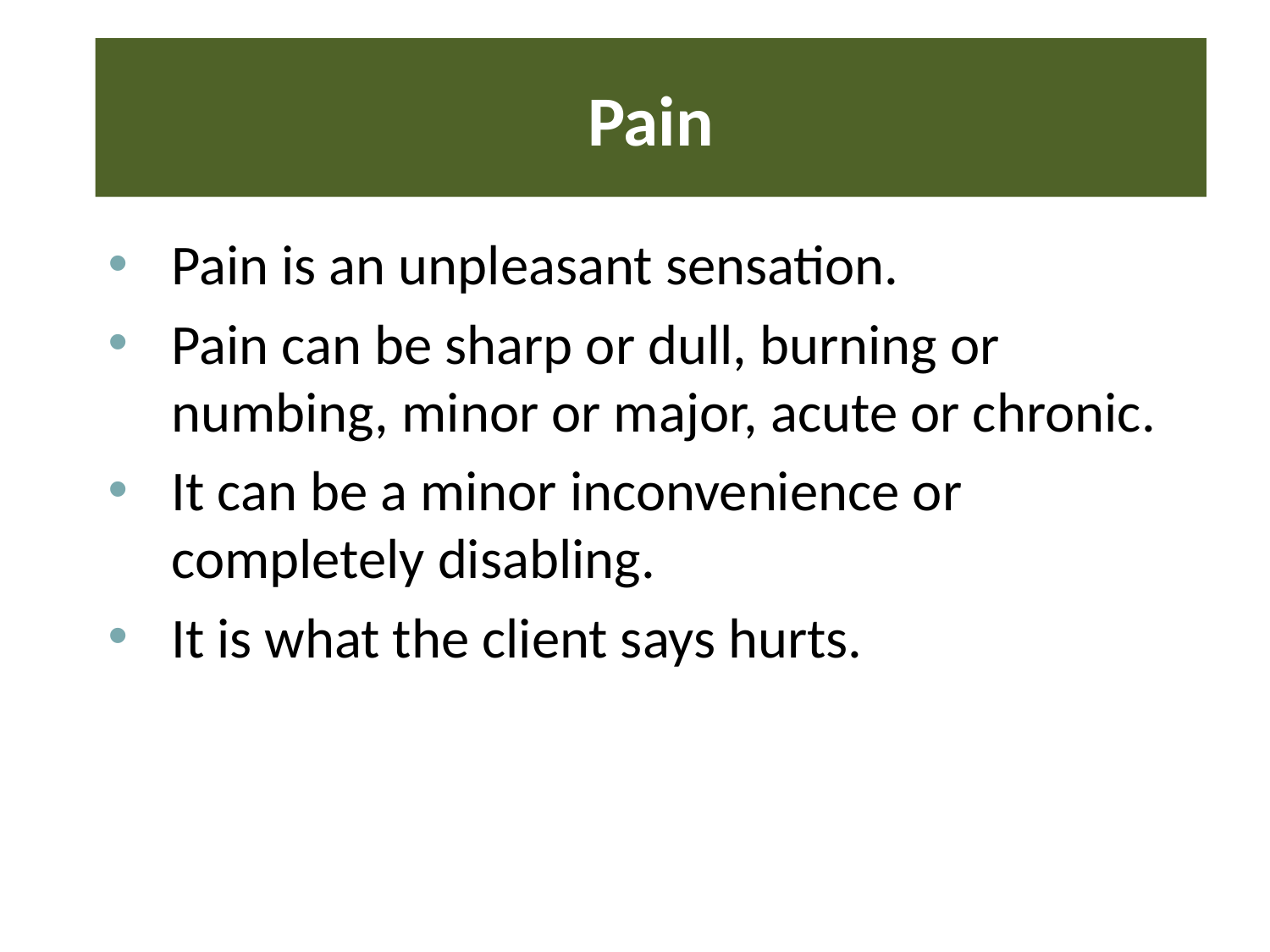

# Pain
Pain is an unpleasant sensation.
Pain can be sharp or dull, burning or numbing, minor or major, acute or chronic.
It can be a minor inconvenience or completely disabling.
It is what the client says hurts.